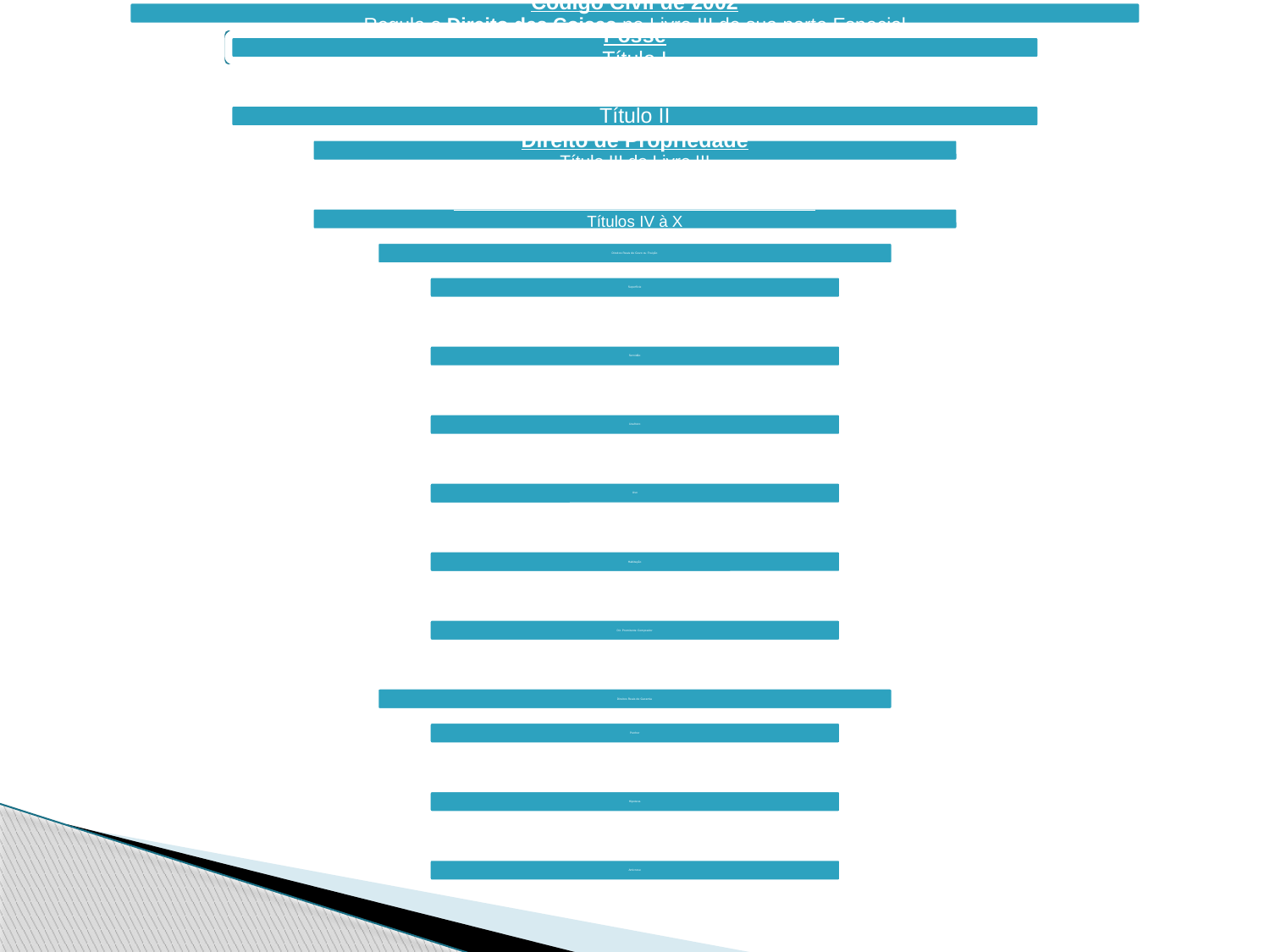

Código Civil de 2002
Regula o Direito das Coisas no Livro III de sua parte Especial
Posse
Título I
Direitos Reais
Título II
Título III do Livro III
Direitos Reais sobre Coisas Alheias
Títulos IV à X
do Livro III
Direitos Reais de Gozo ou Fruição
Direitos Reais de Garantia
Superfície
Servidão
Usufruto
Uso
Habitação
Penhor
Dir. Promitente Comprador
Hipoteca
Anticrese